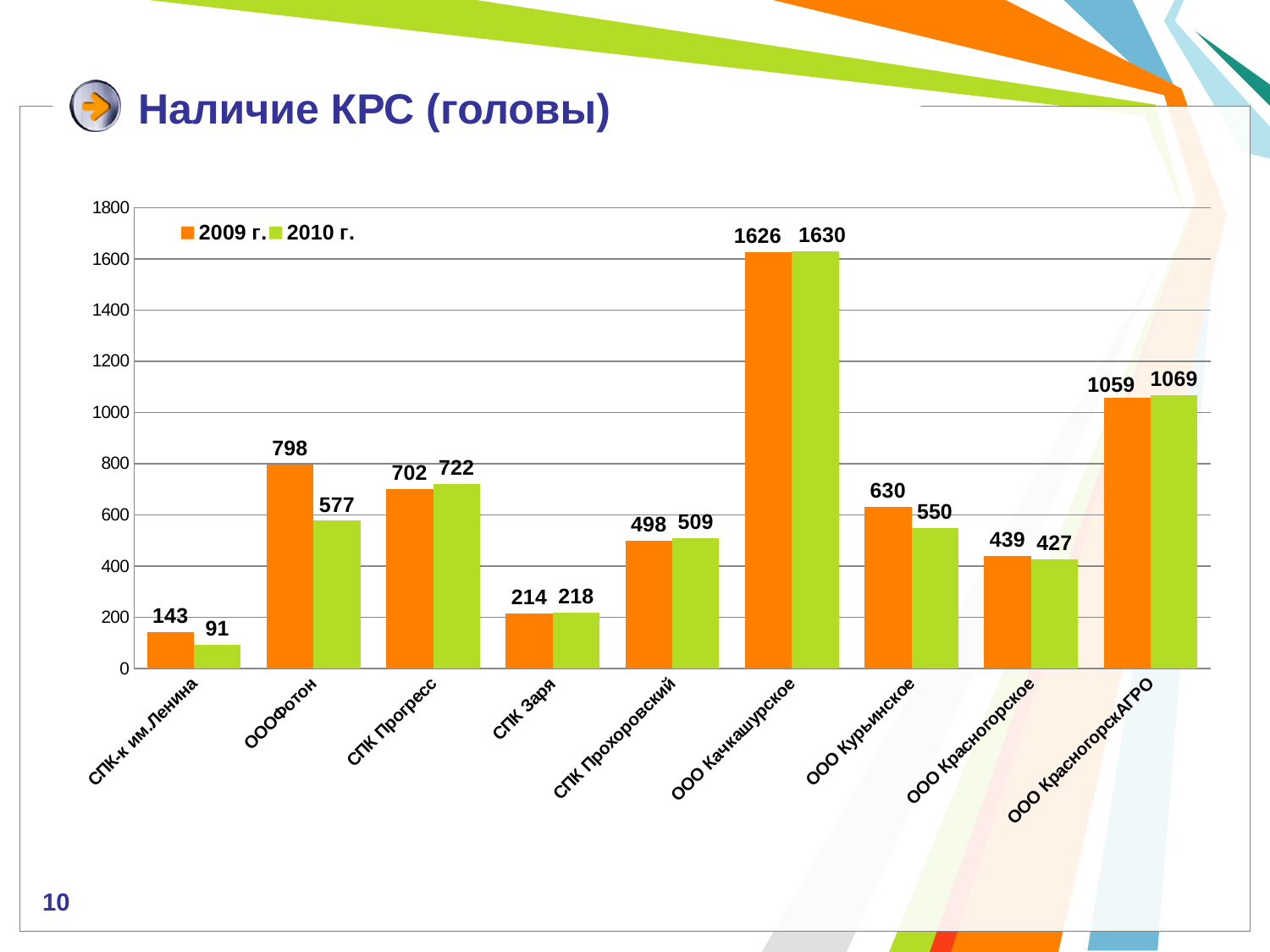

# Наличие КРС (головы)

### Chart

| Category | 2009 г. | 2010 г. |
|---|---|---|
| СПК-к им.Ленина | 143.0 | 91.0 |
| ОООФотон | 798.0 | 577.0 |
| СПК Прогресс | 702.0 | 722.0 |
| СПК Заря | 214.0 | 218.0 |
| СПК Прохоровский | 498.0 | 509.0 |
| ООО Качкашурское | 1626.0 | 1630.0 |
| ООО Курьинское | 630.0 | 550.0 |
| ООО Красногорское | 439.0 | 427.0 |
| ООО КрасногорскАГРО | 1059.0 | 1069.0 |
10